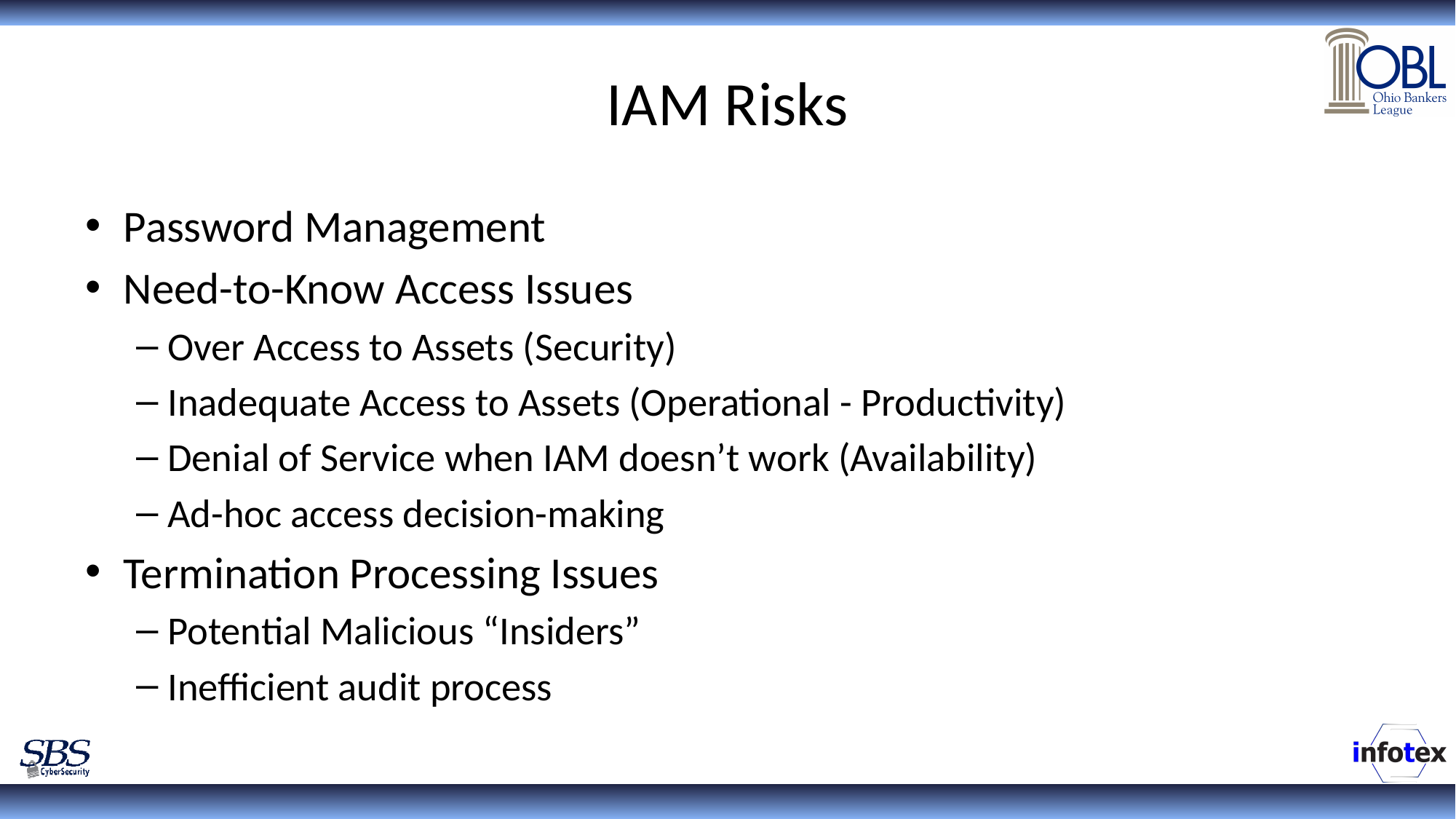

# IAM Risks
Password Management
Need-to-Know Access Issues
Over Access to Assets (Security)
Inadequate Access to Assets (Operational - Productivity)
Denial of Service when IAM doesn’t work (Availability)
Ad-hoc access decision-making
Termination Processing Issues
Potential Malicious “Insiders”
Inefficient audit process